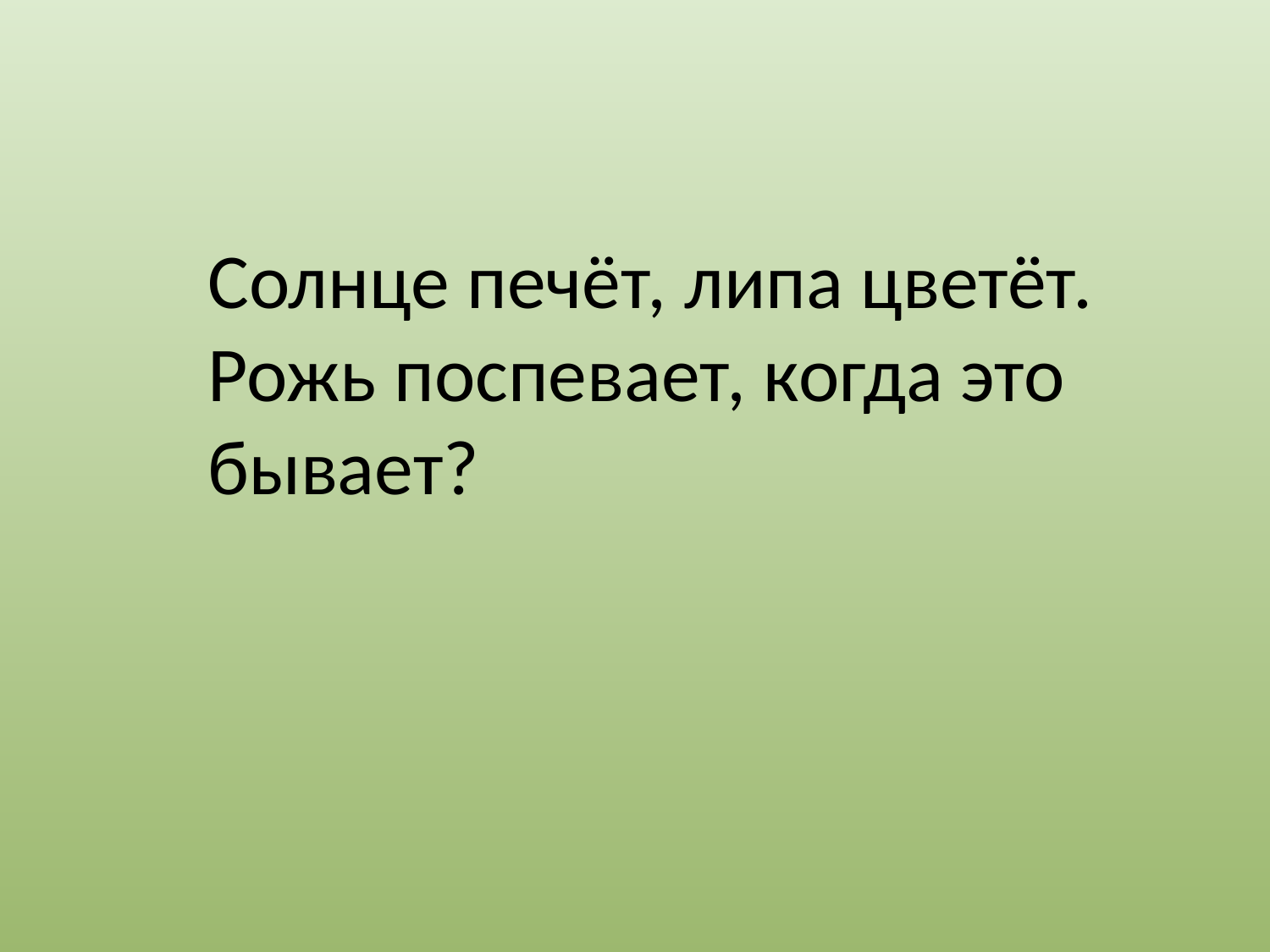

# Солнце печёт, липа цветёт.  Рожь поспевает, когда это бывает?